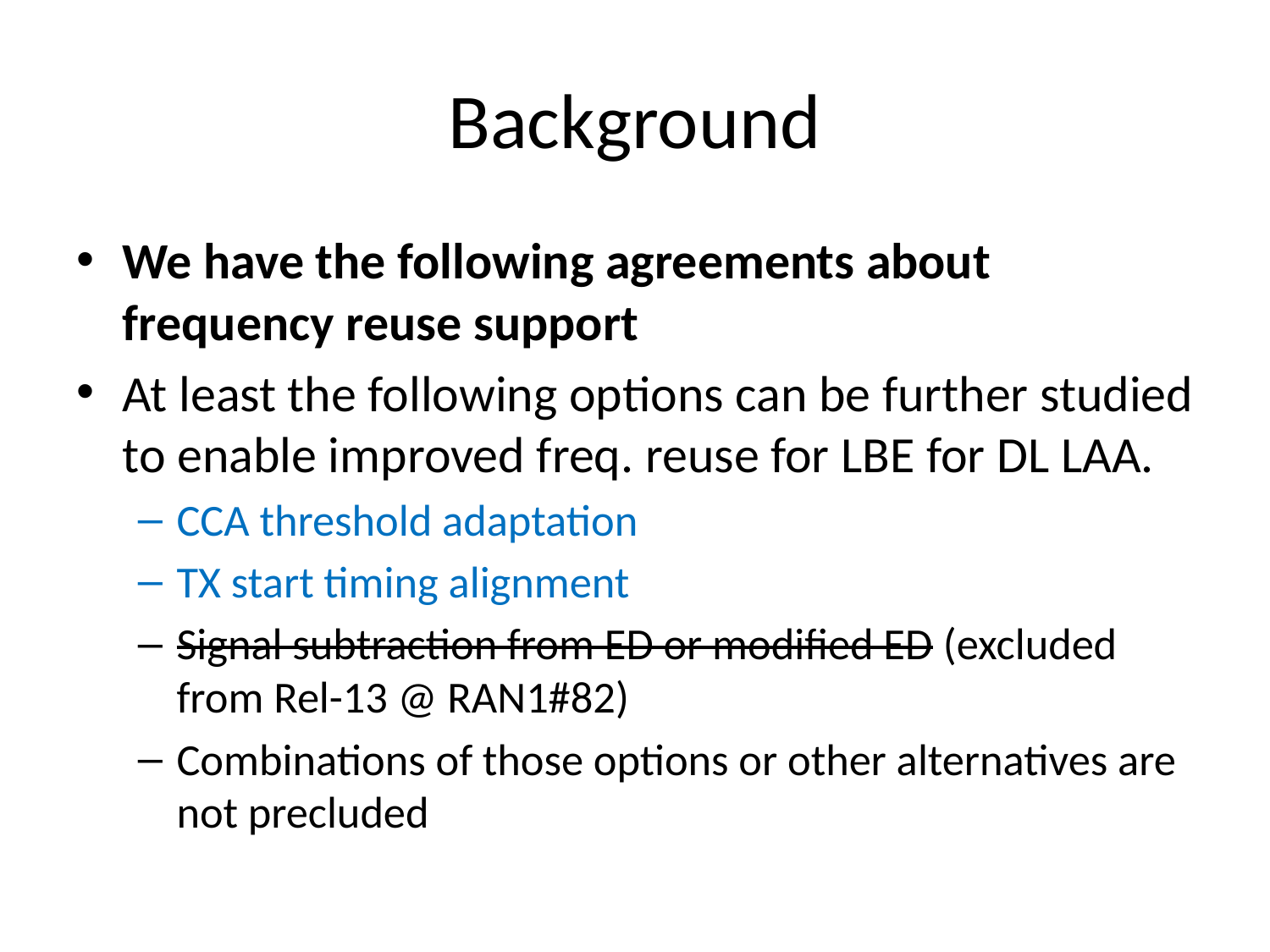

# Background
We have the following agreements about frequency reuse support
At least the following options can be further studied to enable improved freq. reuse for LBE for DL LAA.
CCA threshold adaptation
TX start timing alignment
Signal subtraction from ED or modified ED (excluded from Rel-13 @ RAN1#82)
Combinations of those options or other alternatives are not precluded